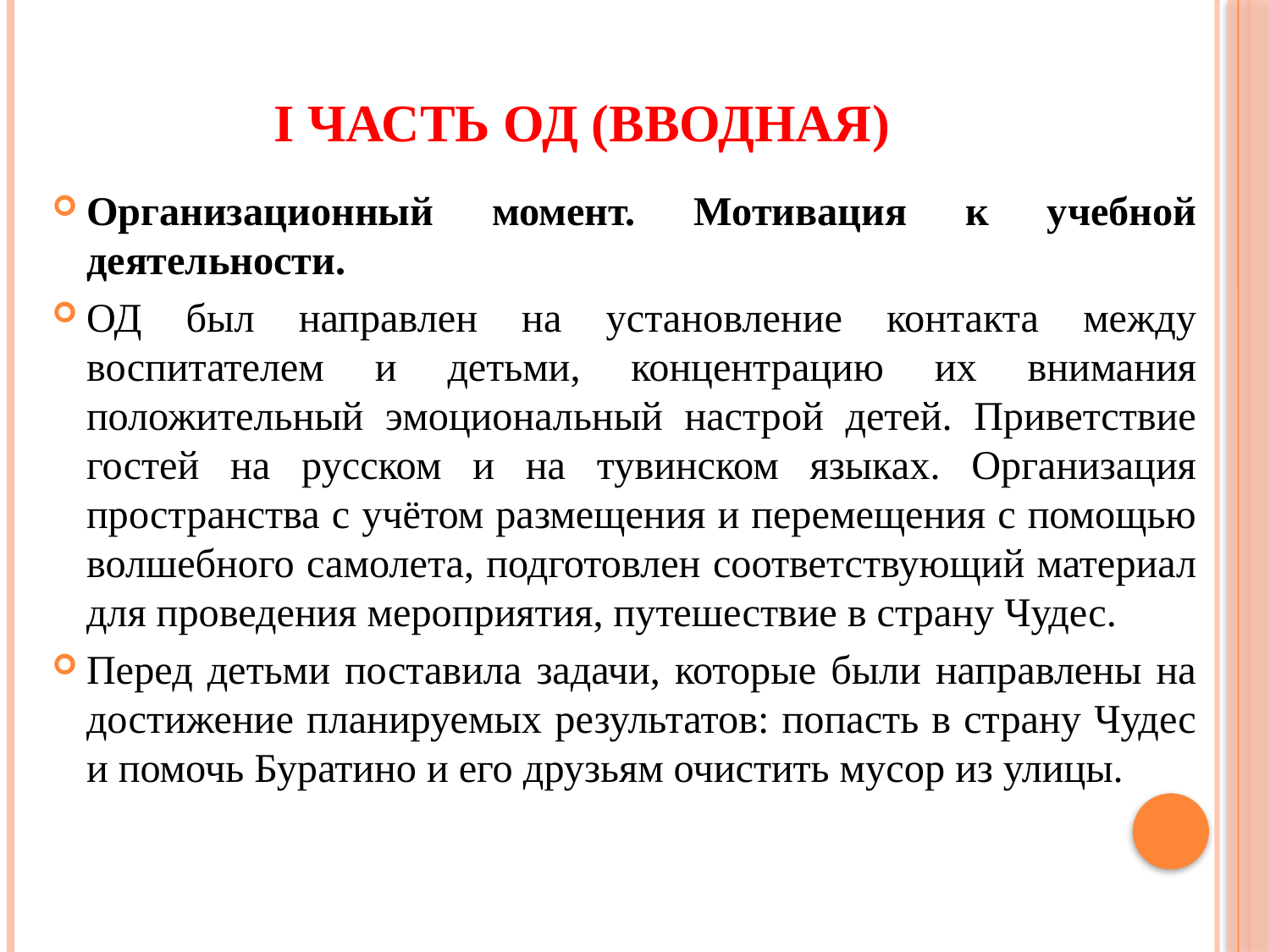

# I часть ОД (Вводная)
Организационный момент. Мотивация к учебной деятельности.
ОД был направлен на установление контакта между воспитателем и детьми, концентрацию их внимания положительный эмоциональный настрой детей. Приветствие гостей на русском и на тувинском языках. Организация пространства с учётом размещения и перемещения с помощью волшебного самолета, подготовлен соответствующий материал для проведения мероприятия, путешествие в страну Чудес.
Перед детьми поставила задачи, которые были направлены на достижение планируемых результатов: попасть в страну Чудес и помочь Буратино и его друзьям очистить мусор из улицы.